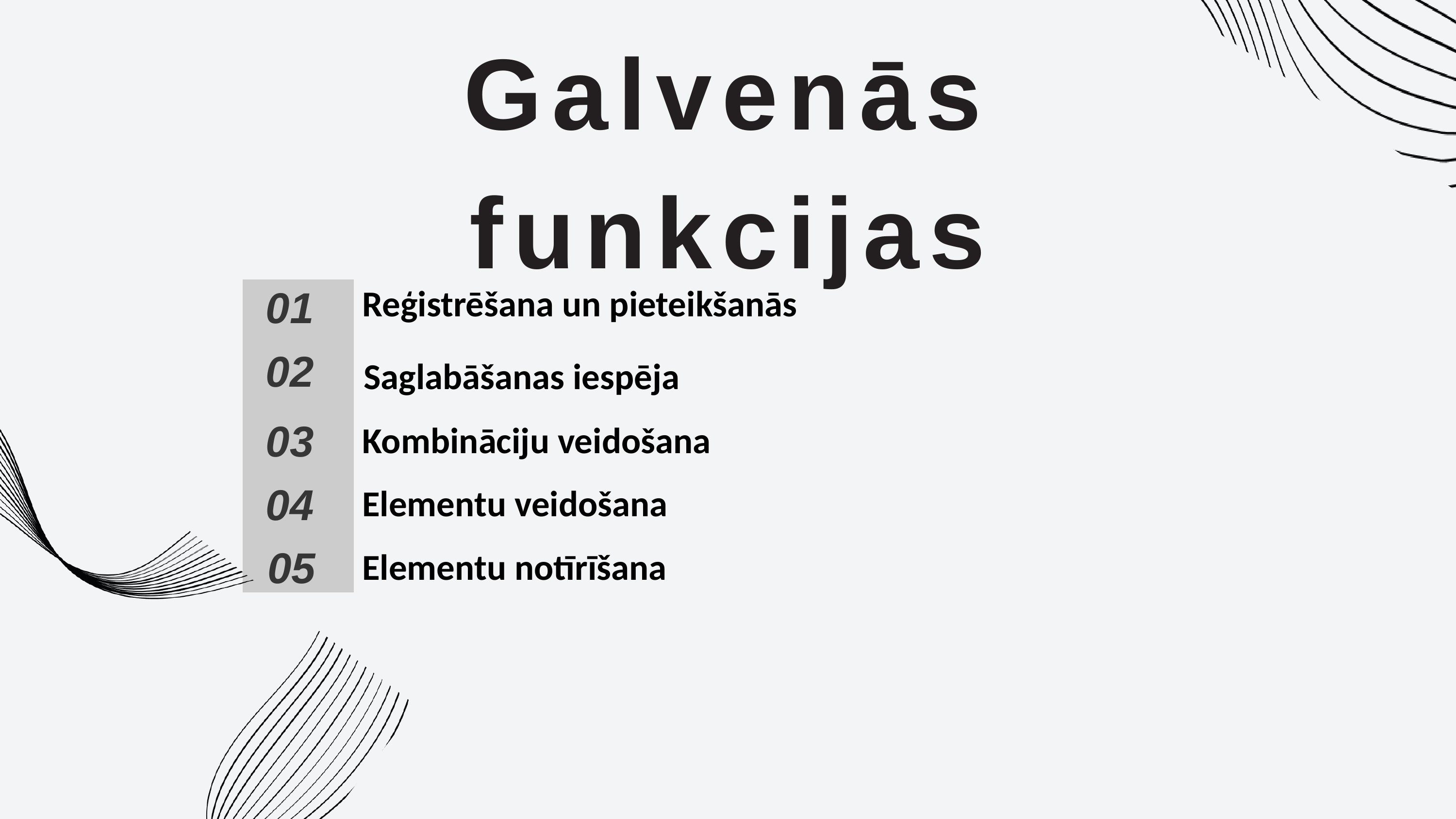

Galvenās funkcijas

01
Reģistrēšana un pieteikšanās
02
Saglabāšanas iespēja
03
Kombināciju veidošana

04
Elementu veidošana
05
Elementu notīrīšana